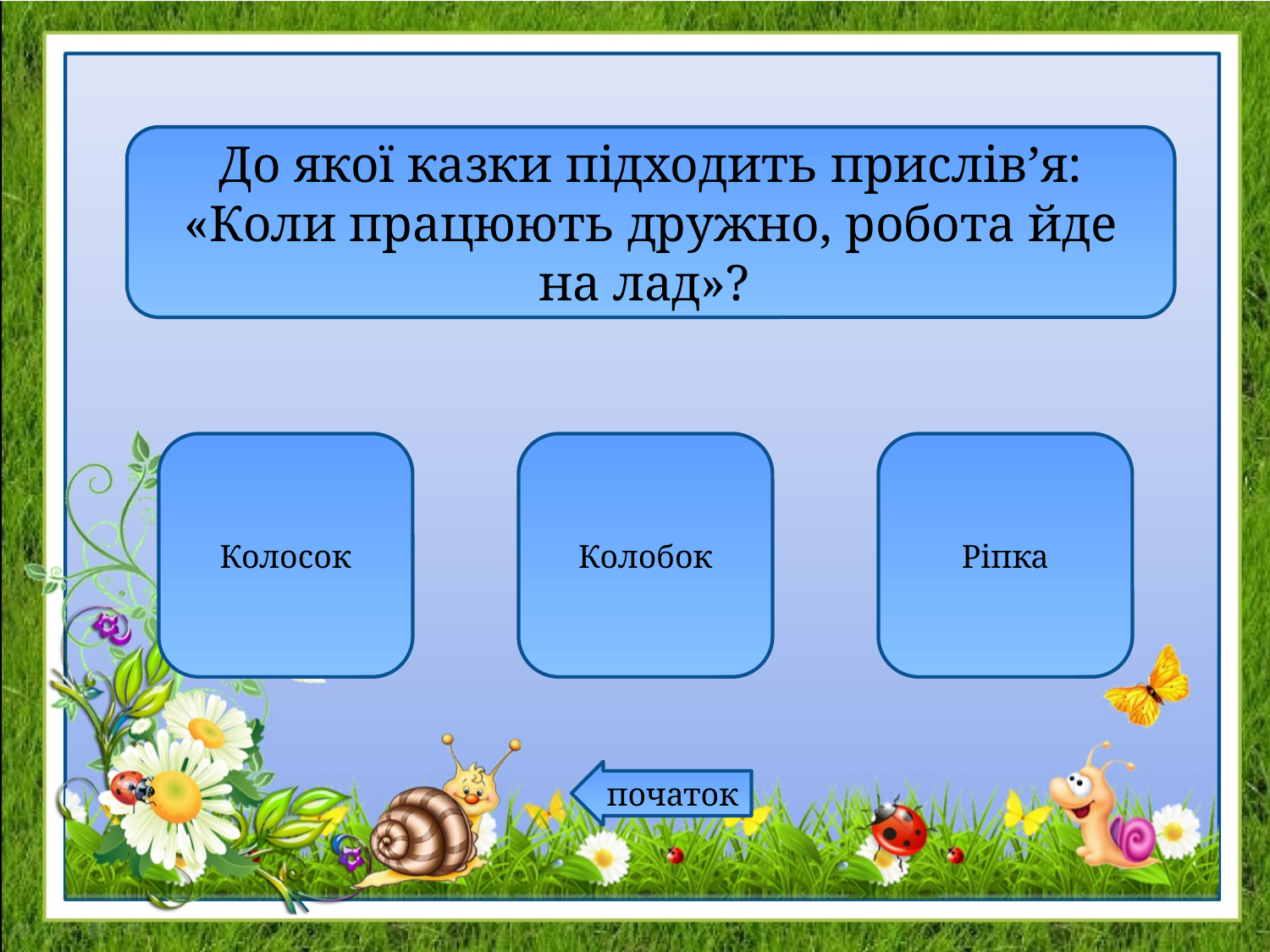

До якої казки підходить прислів’я: «Коли працюють дружно, робота йде на лад»?
Колосок
Колобок
Ріпка
початок